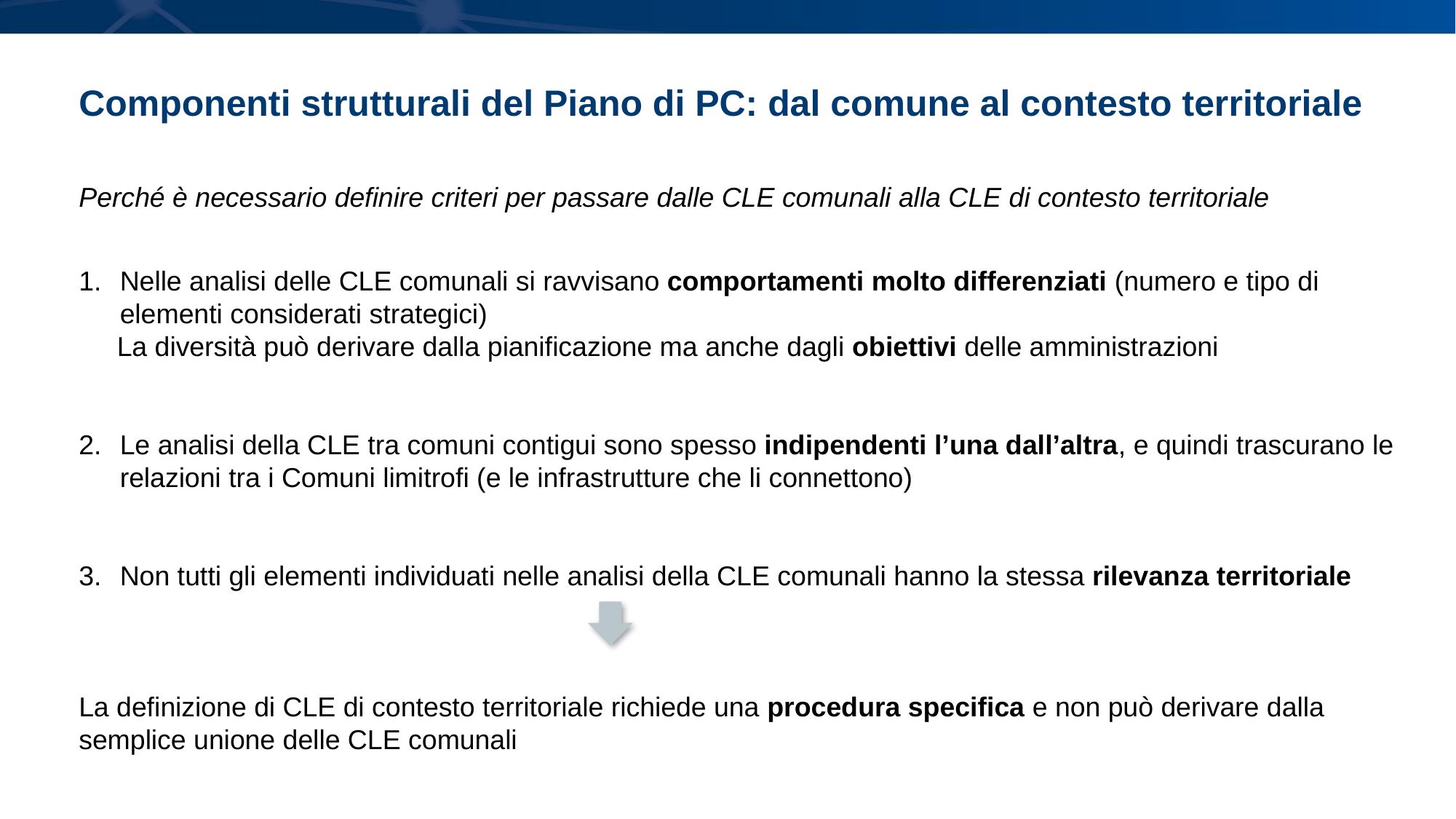

Componenti strutturali del Piano di PC: dal comune al contesto territoriale
Perché è necessario definire criteri per passare dalle CLE comunali alla CLE di contesto territoriale
Nelle analisi delle CLE comunali si ravvisano comportamenti molto differenziati (numero e tipo di elementi considerati strategici)
     La diversità può derivare dalla pianificazione ma anche dagli obiettivi delle amministrazioni

Le analisi della CLE tra comuni contigui sono spesso indipendenti l’una dall’altra, e quindi trascurano le relazioni tra i Comuni limitrofi (e le infrastrutture che li connettono)

Non tutti gli elementi individuati nelle analisi della CLE comunali hanno la stessa rilevanza territoriale

La definizione di CLE di contesto territoriale richiede una procedura specifica e non può derivare dalla semplice unione delle CLE comunali